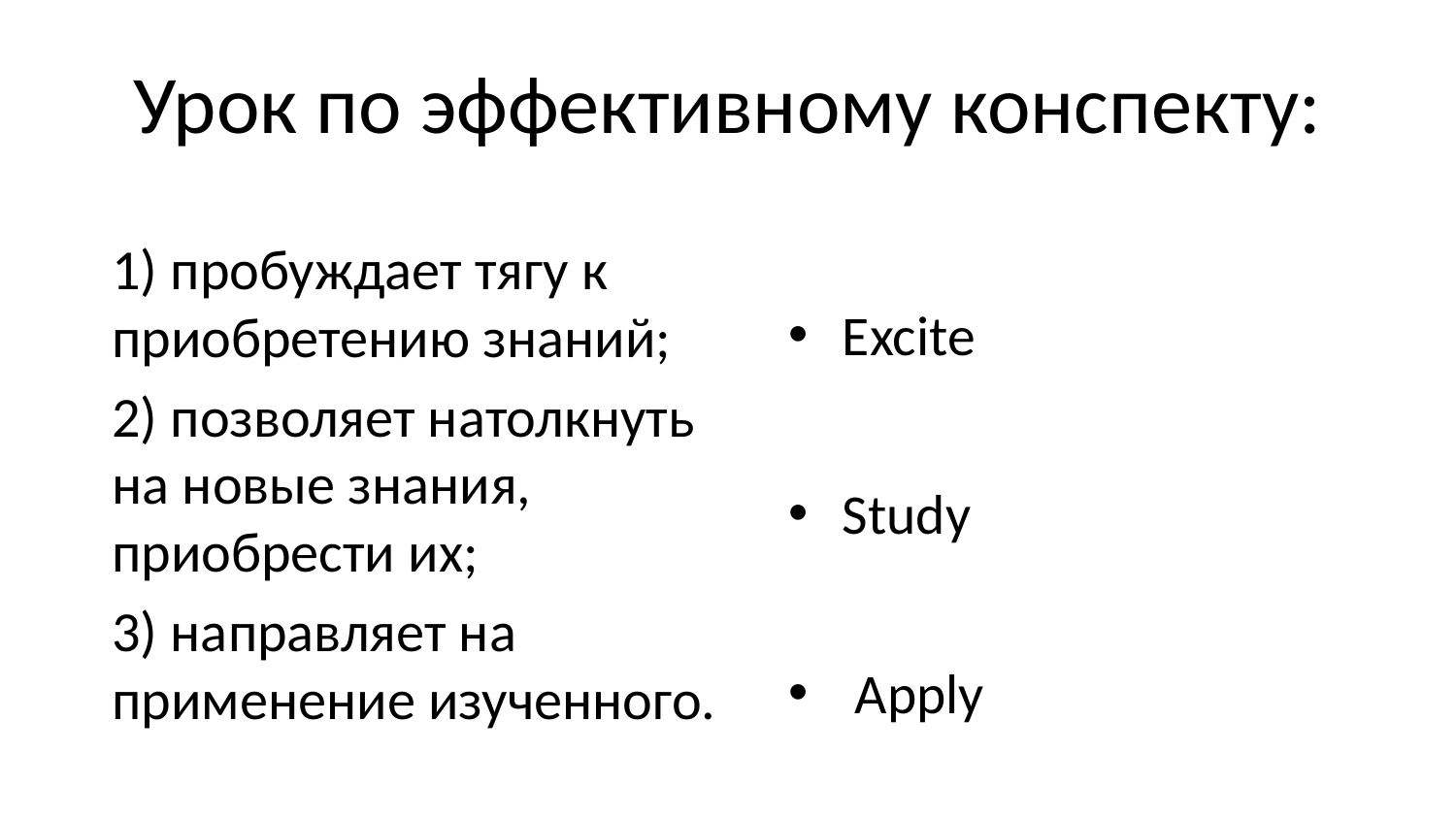

# Урок по эффективному конспекту:
Excite
Study
 Apply
1) пробуждает тягу к приобретению знаний;
2) позволяет натолкнуть на новые знания, приобрести их;
3) направляет на применение изученного.